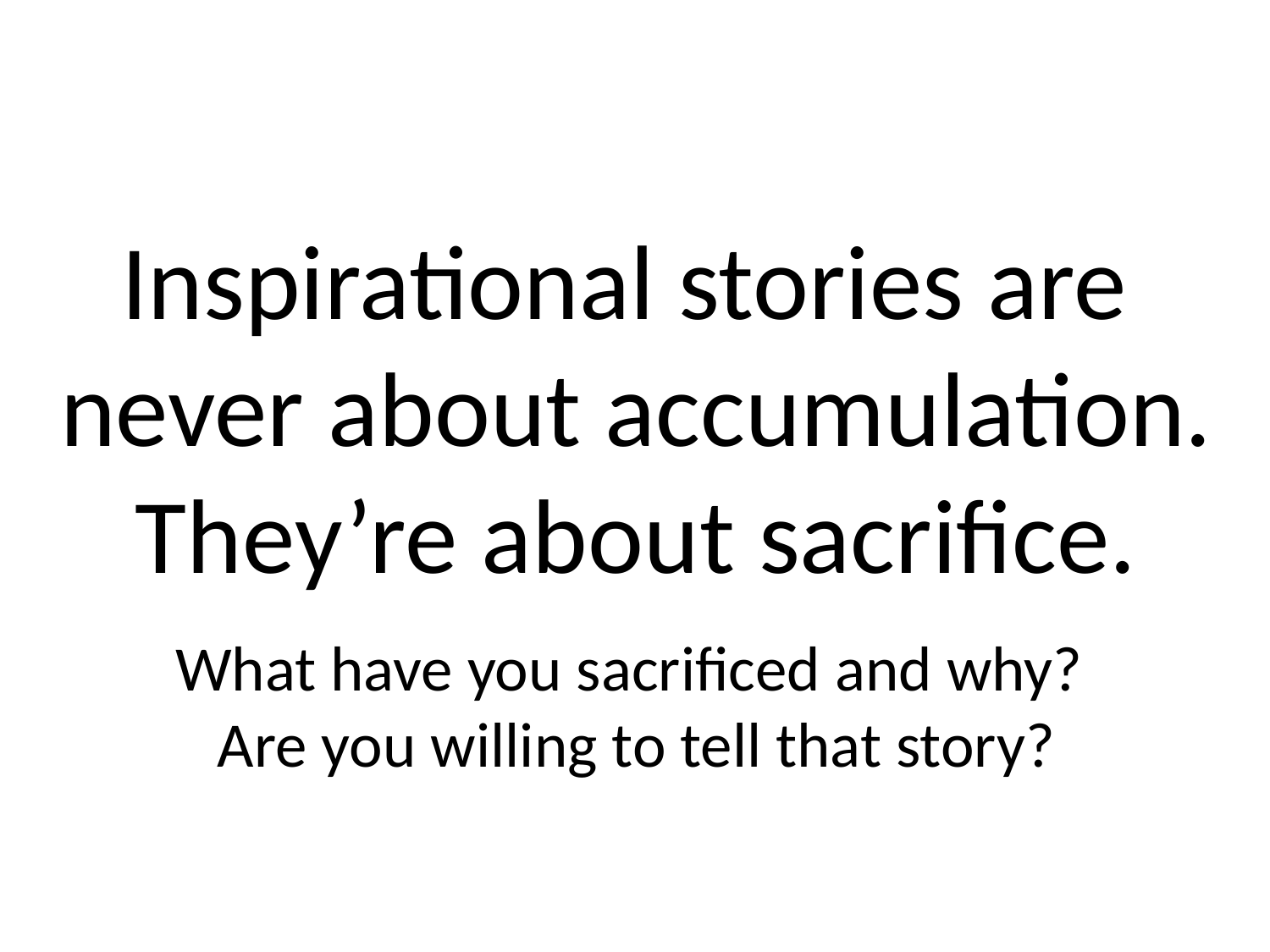

Inspirational stories are
never about accumulation.
They’re about sacrifice.

What have you sacrificed and why?
Are you willing to tell that story?